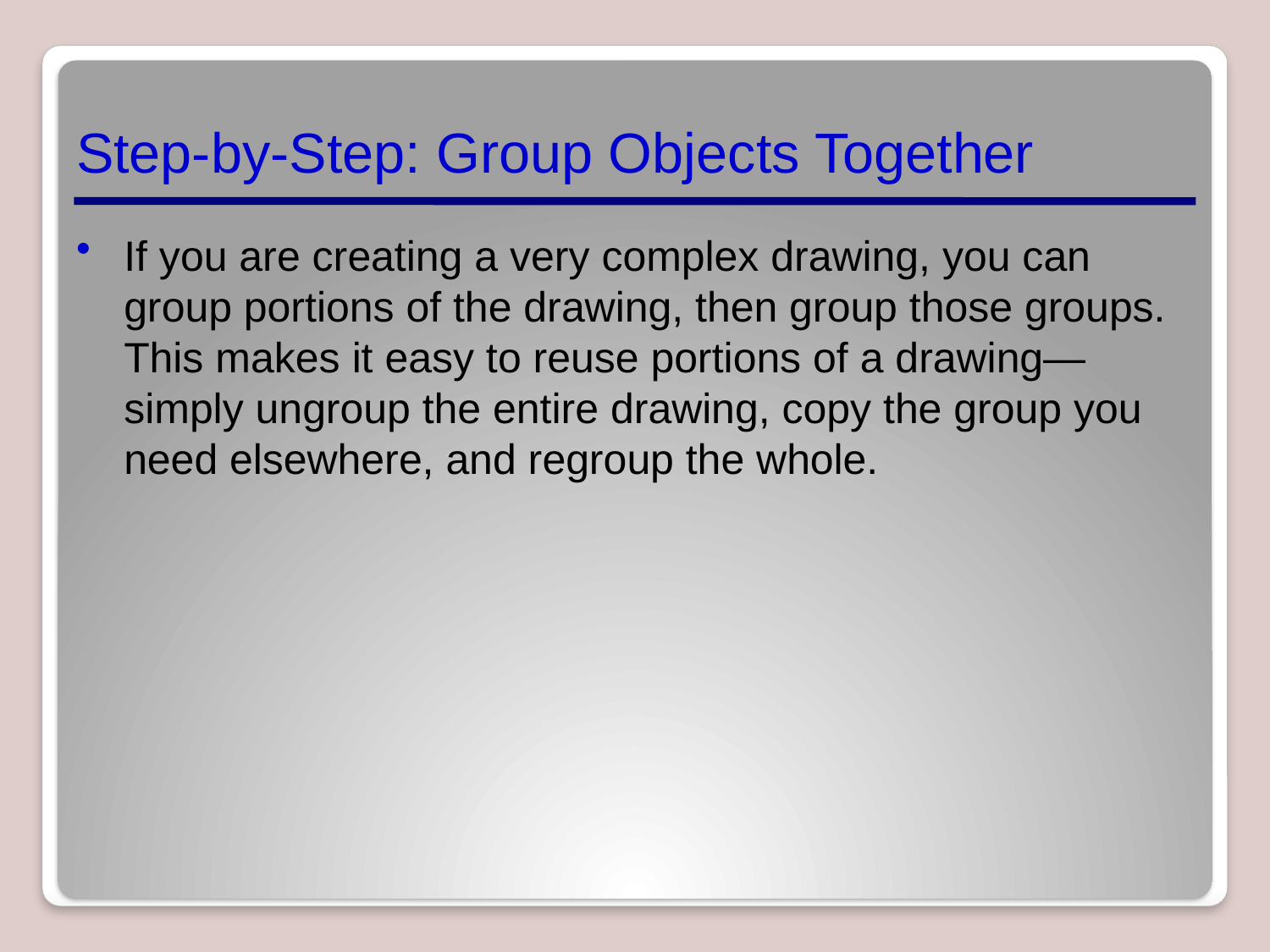

# Step-by-Step: Group Objects Together
If you are creating a very complex drawing, you can group portions of the drawing, then group those groups. This makes it easy to reuse portions of a drawing—simply ungroup the entire drawing, copy the group you need elsewhere, and regroup the whole.